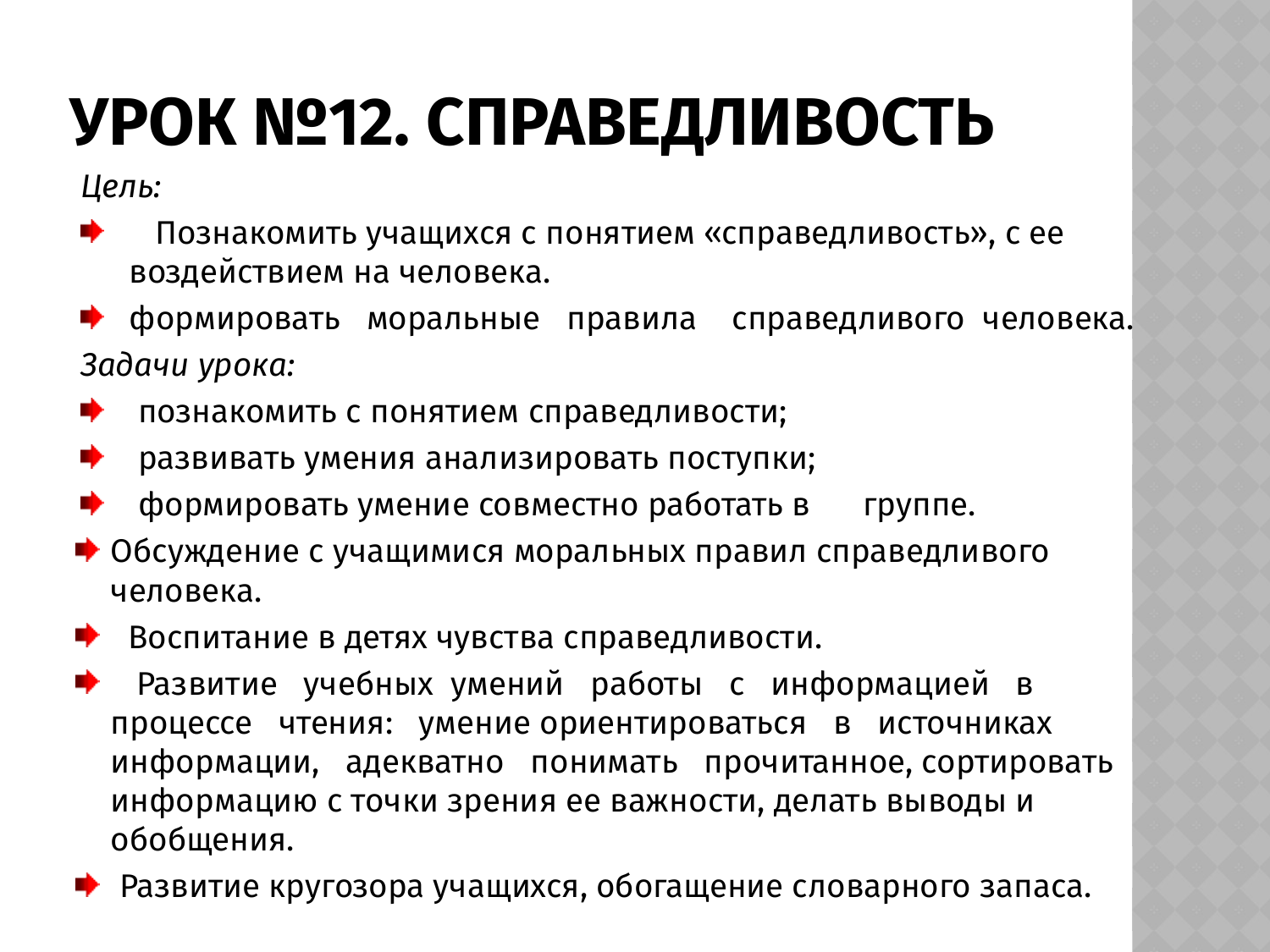

# Урок №12. СПРАВЕДЛИВОСТЬ
Цель:
   Познакомить учащихся с понятием «справедливость», с ее воздействием на человека.
формировать   моральные   правила    справедливого  человека.
Задачи урока:
 познакомить с понятием справедливости;
 развивать умения анализировать поступки;
 формировать умение совместно работать в      группе.
Обсуждение с учащимися моральных правил справедливого человека.
  Воспитание в детях чувства справедливости.
   Развитие   учебных  умений   работы   с   информацией   в   процессе   чтения:   умение ориентироваться   в   источниках   информации,   адекватно   понимать   прочитанное, сортировать информацию с точки зрения ее важности, делать выводы и обобщения.
 Развитие кругозора учащихся, обогащение словарного запаса.